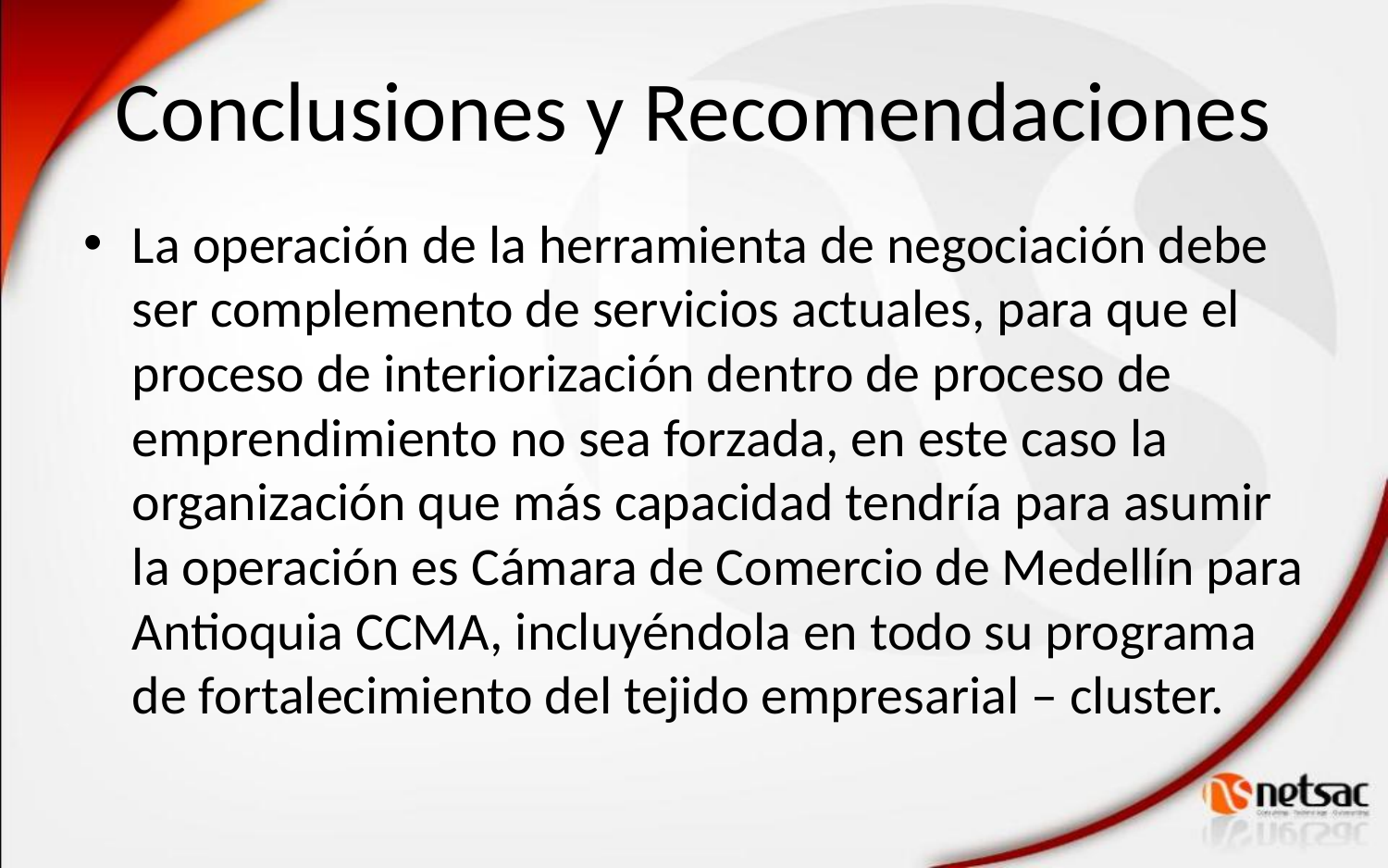

# Conclusiones y Recomendaciones
La operación de la herramienta de negociación debe ser complemento de servicios actuales, para que el proceso de interiorización dentro de proceso de emprendimiento no sea forzada, en este caso la organización que más capacidad tendría para asumir la operación es Cámara de Comercio de Medellín para Antioquia CCMA, incluyéndola en todo su programa de fortalecimiento del tejido empresarial – cluster.